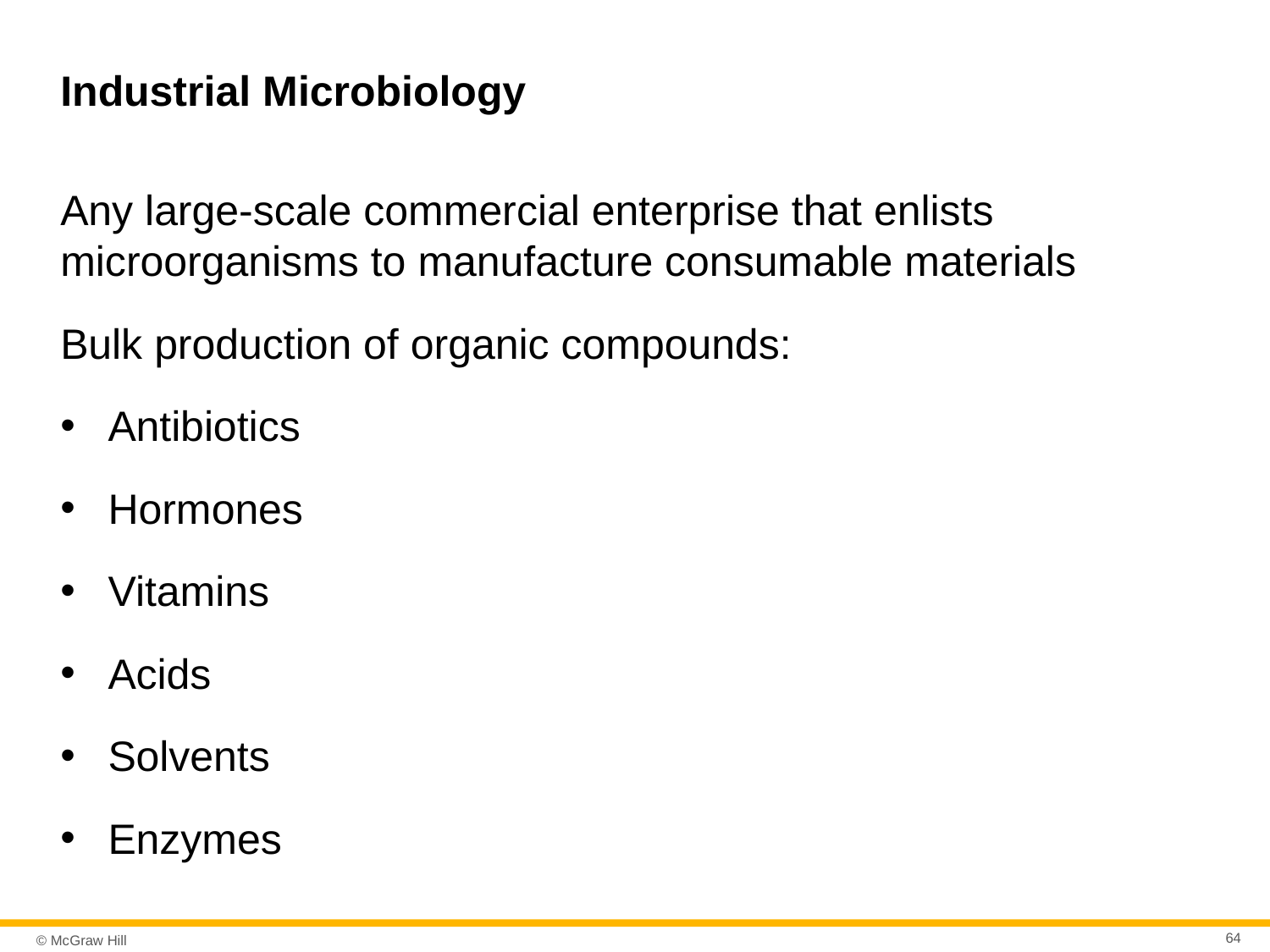

# Industrial Microbiology
Any large-scale commercial enterprise that enlists microorganisms to manufacture consumable materials
Bulk production of organic compounds:
Antibiotics
Hormones
Vitamins
Acids
Solvents
Enzymes